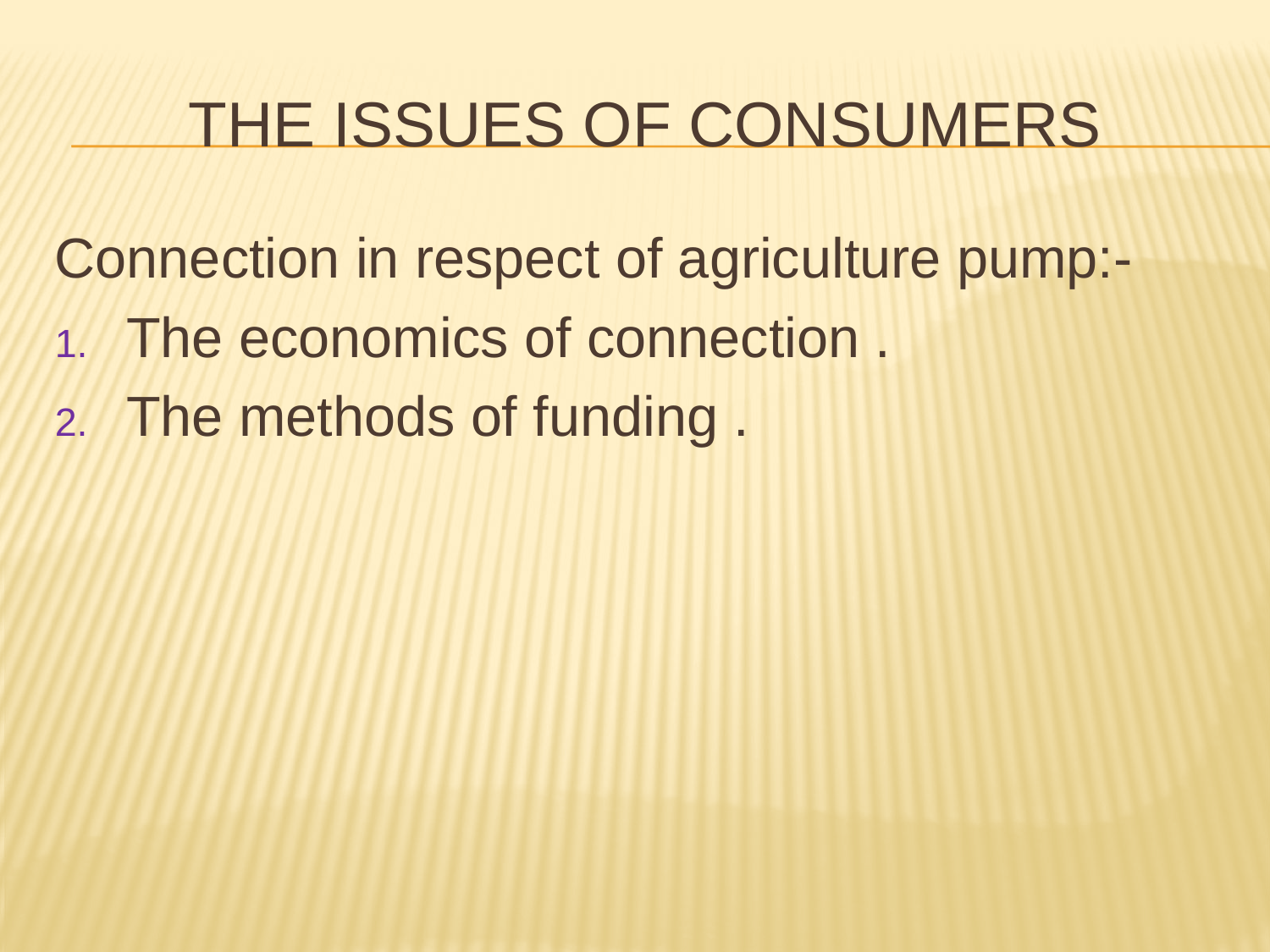

# The issues of consumers
Connection in respect of agriculture pump:-
The economics of connection .
The methods of funding .